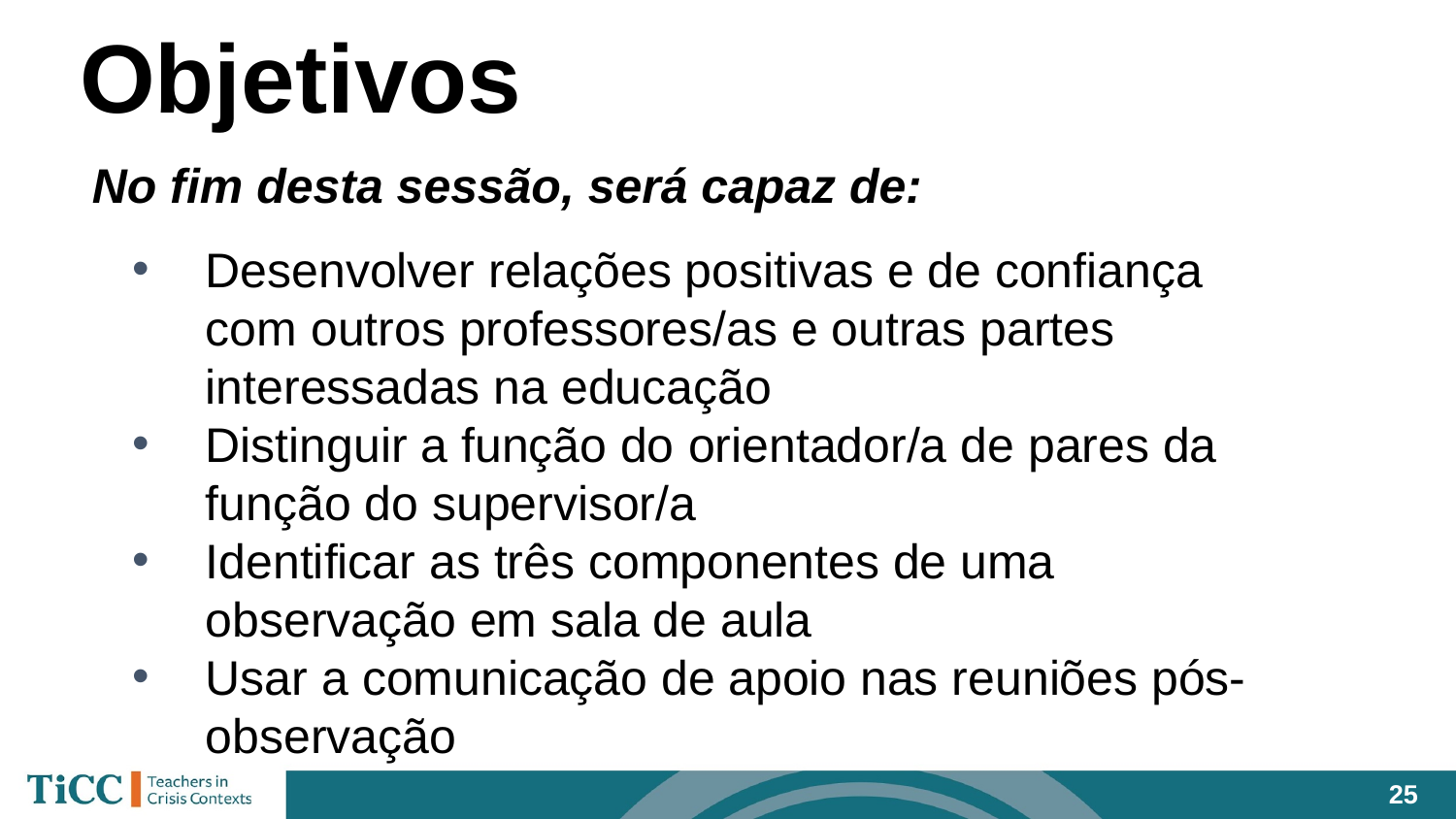

# Objetivos
No fim desta sessão, será capaz de:
Desenvolver relações positivas e de confiança com outros professores/as e outras partes interessadas na educação
Distinguir a função do orientador/a de pares da função do supervisor/a
Identificar as três componentes de uma observação em sala de aula
Usar a comunicação de apoio nas reuniões pós-observação
25